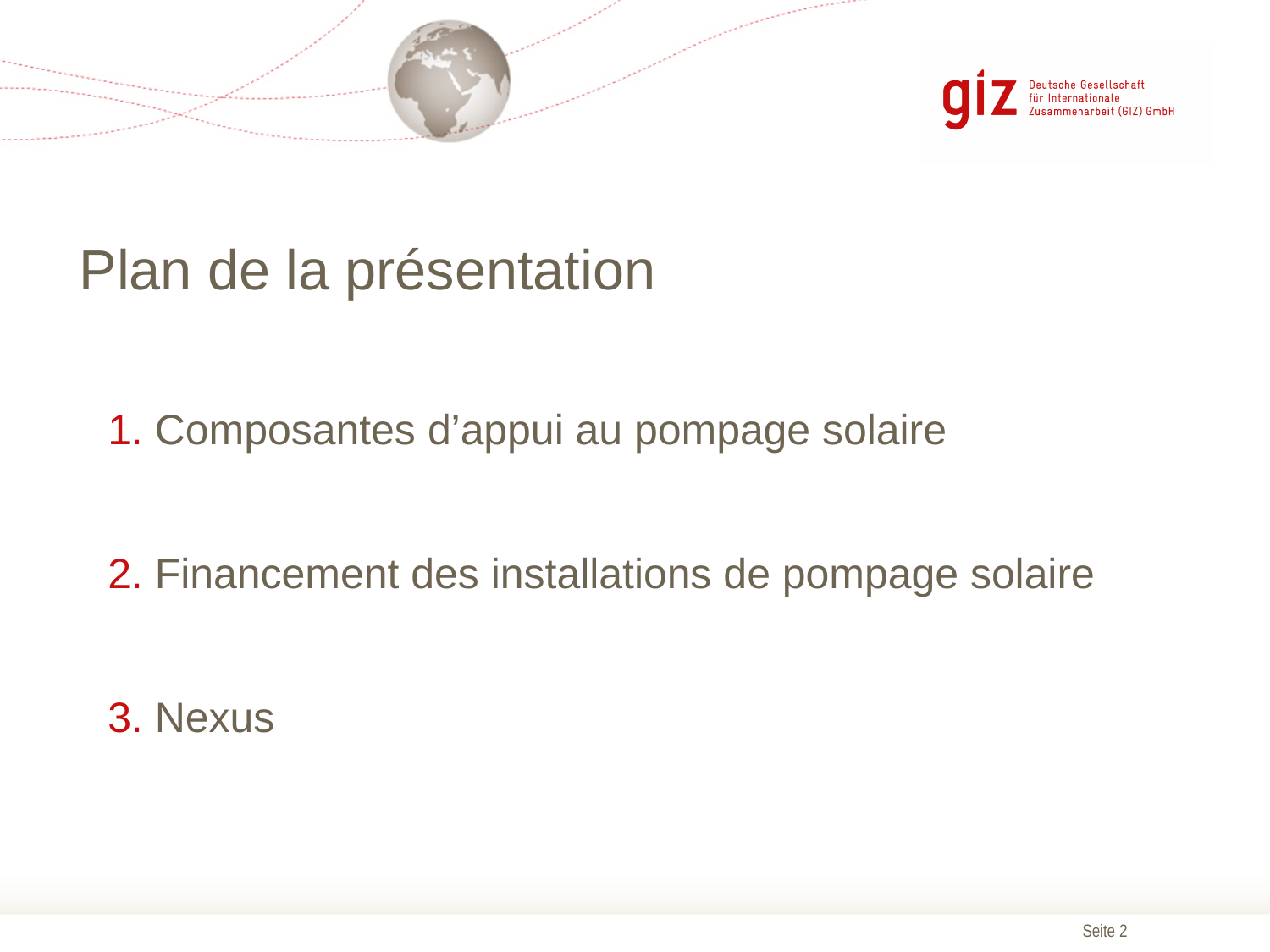

# Plan de la présentation

1. Composantes d’appui au pompage solaire

2. Financement des installations de pompage solaire

3. Nexus